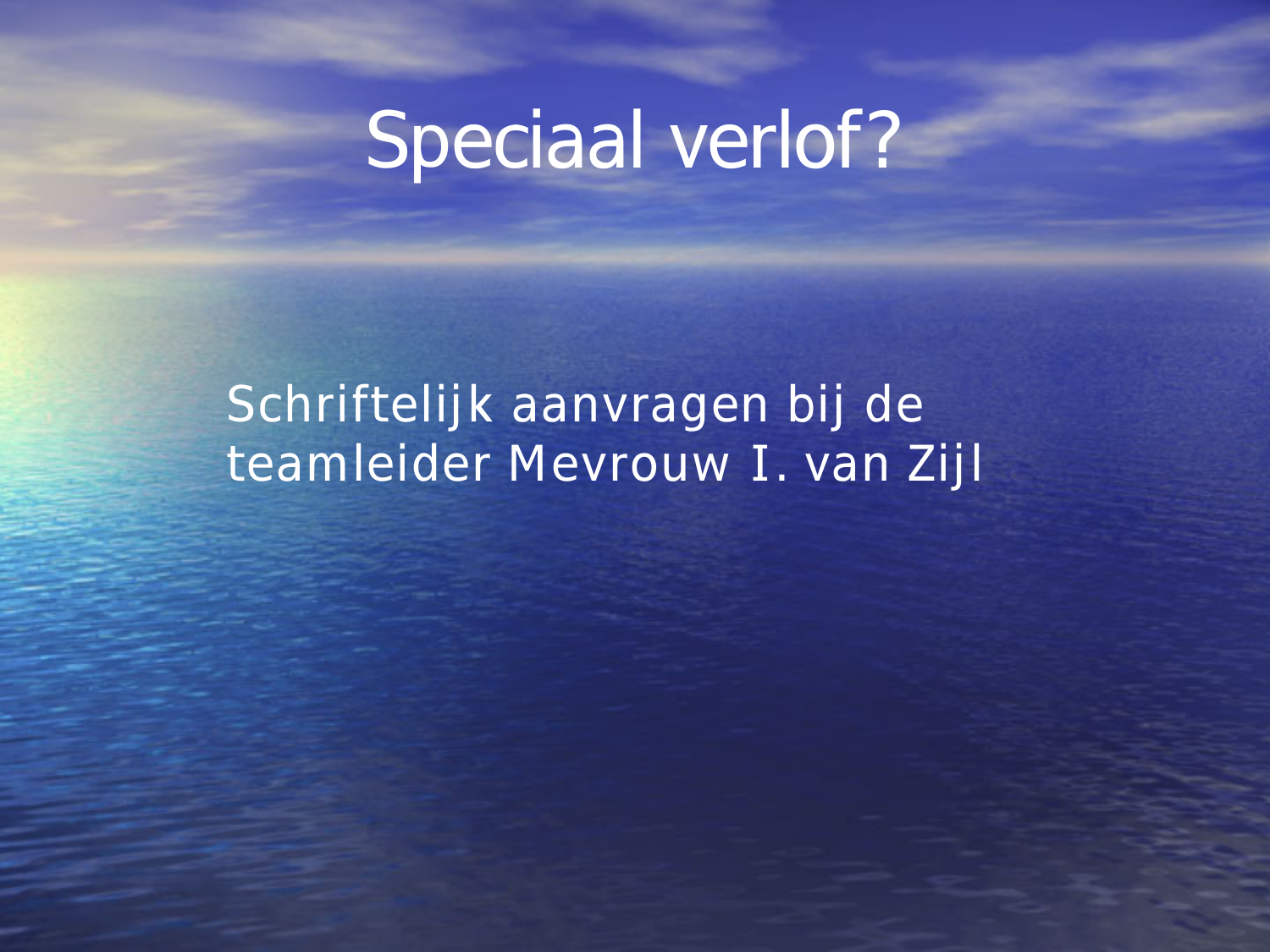

# Speciaal verlof?
Schriftelijk aanvragen bij de teamleider Mevrouw I. van Zijl